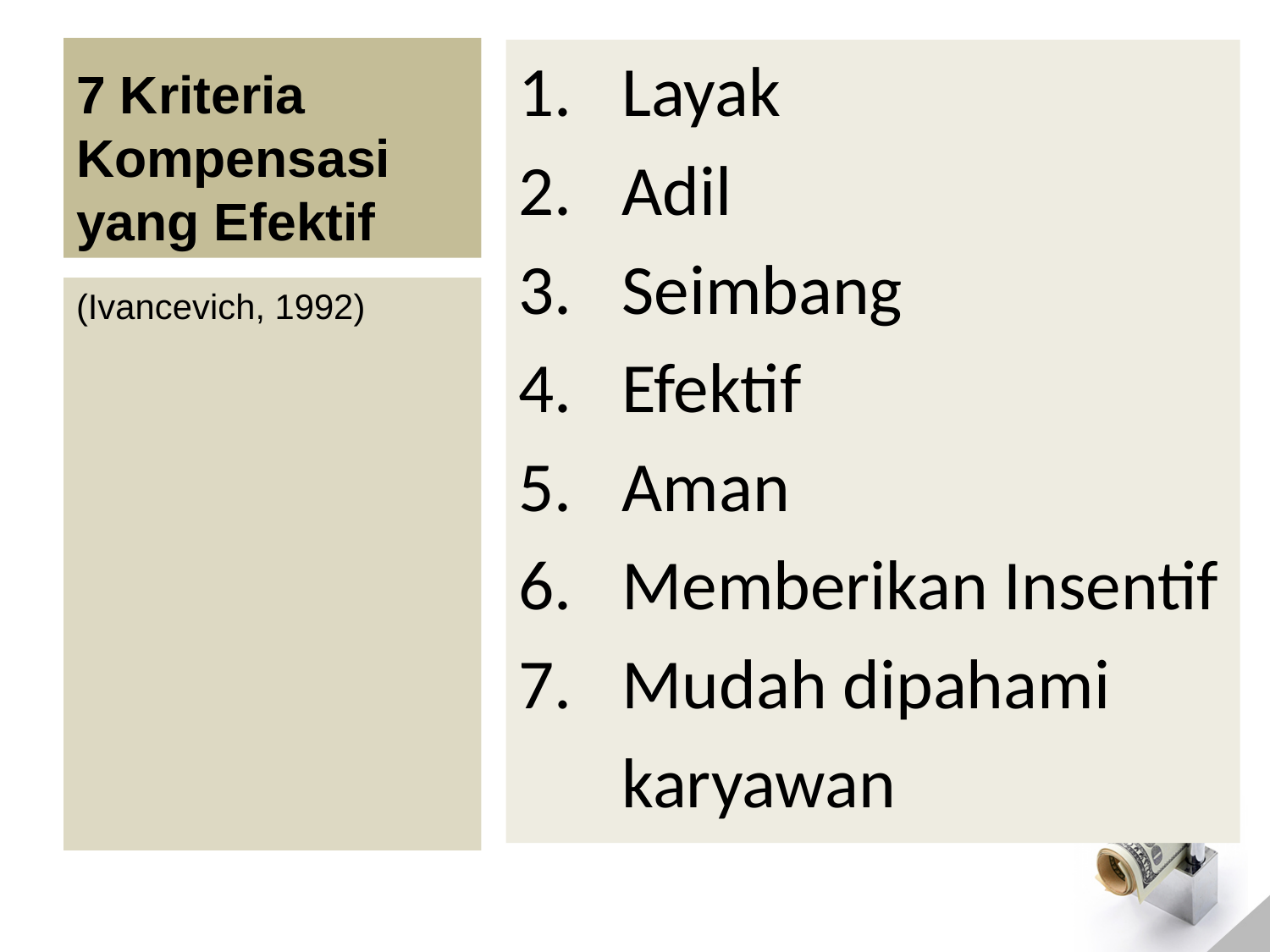

# 7 Kriteria Kompensasi yang Efektif
Layak
Adil
Seimbang
Efektif
Aman
Memberikan Insentif
Mudah dipahami
	karyawan
(Ivancevich, 1992)